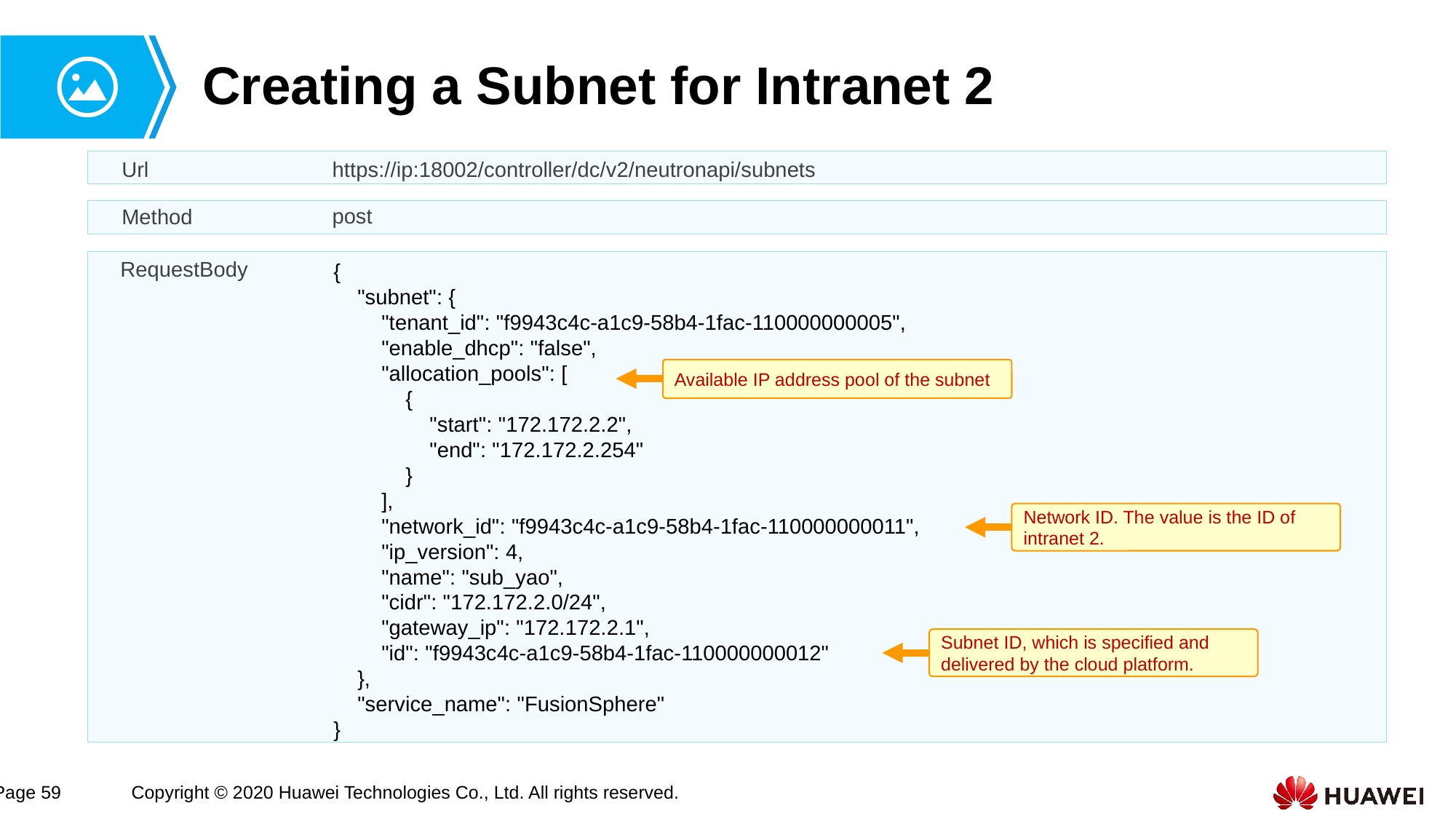

# Creating a Subnet for Intranet 2

Url
https://ip:18002/controller/dc/v2/neutronapi/subnets
post
Method

RequestBody

{
    "subnet": {
        "tenant_id": "f9943c4c-a1c9-58b4-1fac-110000000005",
        "enable_dhcp": "false",
        "allocation_pools": [
            {
                "start": "172.172.2.2",
                "end": "172.172.2.254"
            }
        ],
        "network_id": "f9943c4c-a1c9-58b4-1fac-110000000011",
        "ip_version": 4,
        "name": "sub_yao",
        "cidr": "172.172.2.0/24",
        "gateway_ip": "172.172.2.1",
        "id": "f9943c4c-a1c9-58b4-1fac-110000000012"
    },
    "service_name": "FusionSphere"
}
Available IP address pool of the subnet
Network ID. The value is the ID of intranet 2.
Subnet ID, which is specified and delivered by the cloud platform.